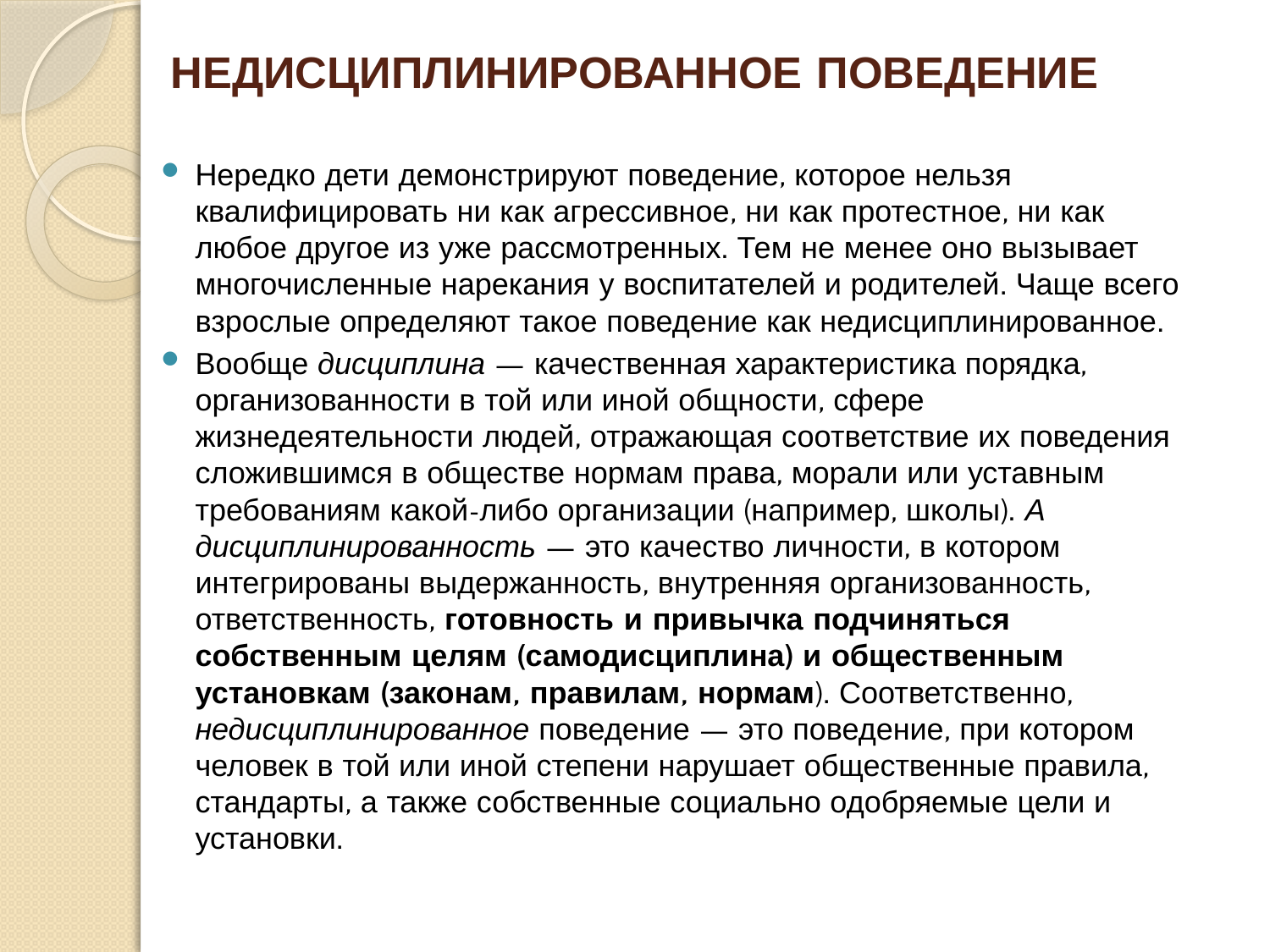

# НЕДИСЦИПЛИНИРОВАННОЕ ПОВЕДЕНИЕ
Нередко дети демонстрируют поведение, которое нельзя квалифицировать ни как агрессивное, ни как протестное, ни как любое другое из уже рассмотренных. Тем не менее оно вызывает многочисленные нарекания у воспитателей и родителей. Чаще всего взрослые определяют такое поведение как недисциплинированное.
Вообще дисциплина — качественная характеристика порядка, организованности в той или иной общности, сфере жизнедеятельности людей, отражающая соответствие их поведения сложившимся в обществе нормам права, морали или уставным требованиям ка­кой-либо организации (например, школы). А дисциплинированность — это качество личности, в котором интегрированы выдержанность, внутренняя организованность, ответственность, готовность и привычка подчиняться собственным целям (самодисциплина) и общественным установкам (законам, правилам, нормам). Соответственно, недисциплинированное поведение — это поведение, при котором человек в той или иной степени нарушает общественные правила, стандарты, а также собственные социально одобряемые цели и установки.